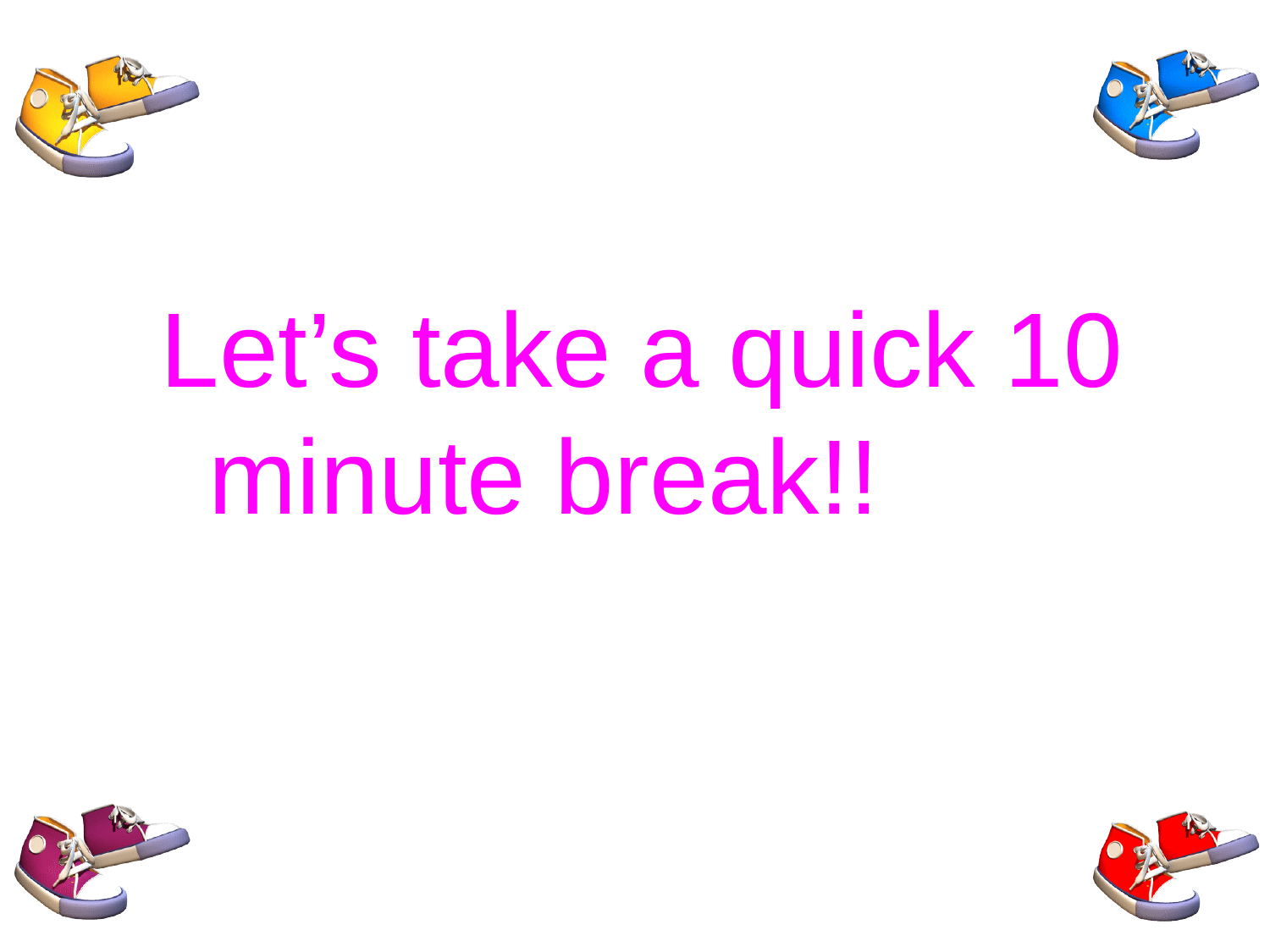

Let’s take a quick 10 minute break!!